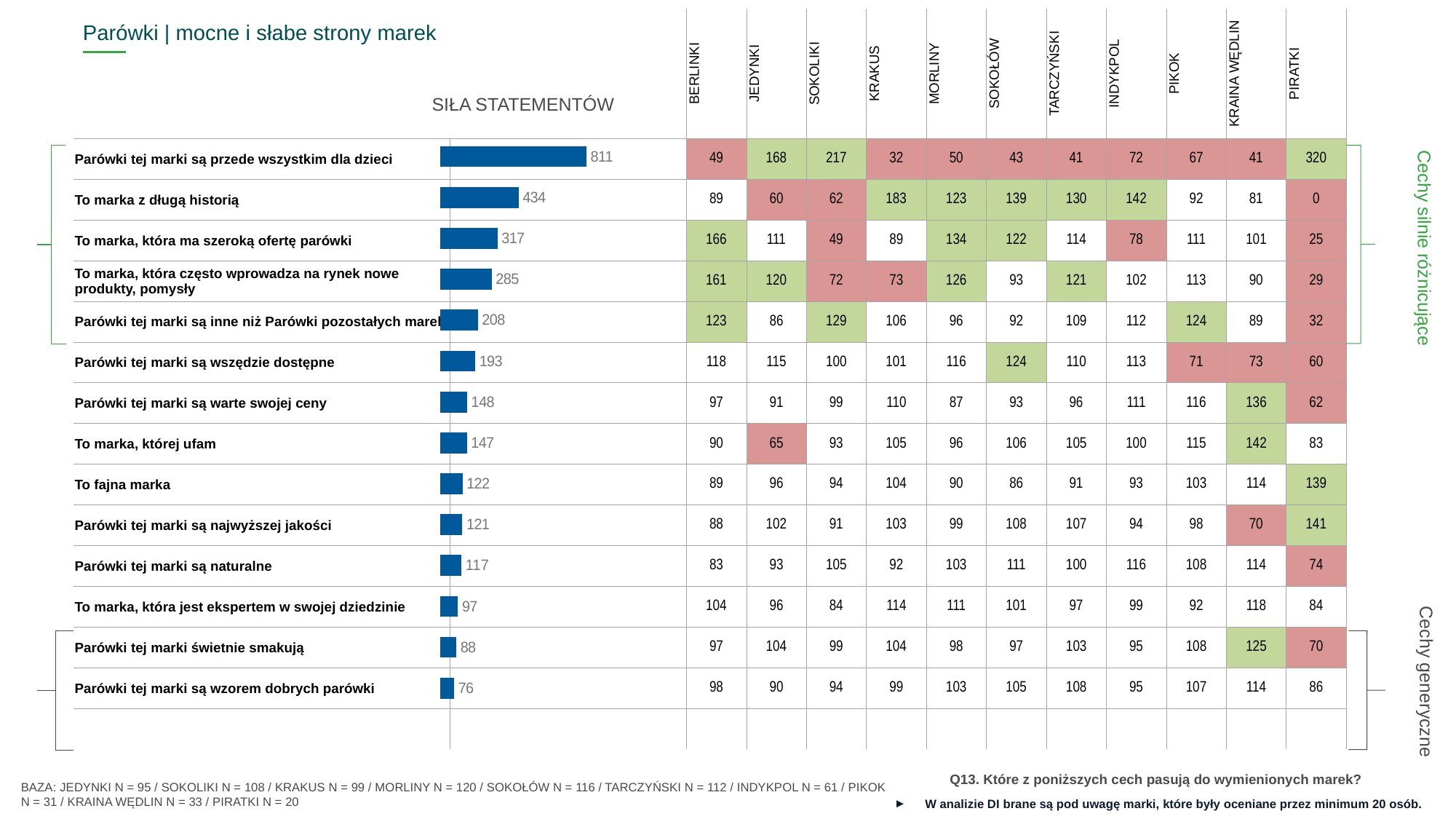

| ^TABDI^ | x | BERLINKI | JEDYNKI | SOKOLIKI | KRAKUS | MORLINY | SOKOŁÓW | TARCZYŃSKI | INDYKPOL | PIKOK | KRAINA WĘDLIN | PIRATKI |
| --- | --- | --- | --- | --- | --- | --- | --- | --- | --- | --- | --- | --- |
| Parówki tej marki są przede wszystkim dla dzieci |  | 49 | 168 | 217 | 32 | 50 | 43 | 41 | 72 | 67 | 41 | 320 |
| To marka z długą historią |  | 89 | 60 | 62 | 183 | 123 | 139 | 130 | 142 | 92 | 81 | 0 |
| To marka, która ma szeroką ofertę parówki |  | 166 | 111 | 49 | 89 | 134 | 122 | 114 | 78 | 111 | 101 | 25 |
| To marka, która często wprowadza na rynek nowe produkty, pomysły |  | 161 | 120 | 72 | 73 | 126 | 93 | 121 | 102 | 113 | 90 | 29 |
| Parówki tej marki są inne niż Parówki pozostałych marek |  | 123 | 86 | 129 | 106 | 96 | 92 | 109 | 112 | 124 | 89 | 32 |
| Parówki tej marki są wszędzie dostępne |  | 118 | 115 | 100 | 101 | 116 | 124 | 110 | 113 | 71 | 73 | 60 |
| Parówki tej marki są warte swojej ceny |  | 97 | 91 | 99 | 110 | 87 | 93 | 96 | 111 | 116 | 136 | 62 |
| To marka, której ufam |  | 90 | 65 | 93 | 105 | 96 | 106 | 105 | 100 | 115 | 142 | 83 |
| To fajna marka |  | 89 | 96 | 94 | 104 | 90 | 86 | 91 | 93 | 103 | 114 | 139 |
| Parówki tej marki są najwyższej jakości |  | 88 | 102 | 91 | 103 | 99 | 108 | 107 | 94 | 98 | 70 | 141 |
| Parówki tej marki są naturalne |  | 83 | 93 | 105 | 92 | 103 | 111 | 100 | 116 | 108 | 114 | 74 |
| To marka, która jest ekspertem w swojej dziedzinie |  | 104 | 96 | 84 | 114 | 111 | 101 | 97 | 99 | 92 | 118 | 84 |
| Parówki tej marki świetnie smakują |  | 97 | 104 | 99 | 104 | 98 | 97 | 103 | 95 | 108 | 125 | 70 |
| Parówki tej marki są wzorem dobrych parówki |  | 98 | 90 | 94 | 99 | 103 | 105 | 108 | 95 | 107 | 114 | 86 |
|  |  |  |  |  |  |  |  |  |  |  |  |  |

Parówki | mocne i słabe strony marek
SIŁA STATEMENTÓW

### Chart

| Category | Seria 1 |
|---|---|
|  | 811.0 |
|  | 434.0 |
|  | 317.0 |
|  | 285.0 |
|  | 208.0 |
|  | 193.0 |
|  | 148.0 |
|  | 147.0 |
|  | 122.0 |
|  | 121.0 |
|  | 117.0 |
|  | 97.0 |
|  | 88.0 |
|  | 76.0 |
|  | None |

Cechy silnie różnicujące

Cechy generyczne
Q13. Które z poniższych cech pasują do wymienionych marek?

BAZA: JEDYNKI N = 95 / SOKOLIKI N = 108 / KRAKUS N = 99 / MORLINY N = 120 / SOKOŁÓW N = 116 / TARCZYŃSKI N = 112 / INDYKPOL N = 61 / PIKOK N = 31 / KRAINA WĘDLIN N = 33 / PIRATKI N = 20
W analizie DI brane są pod uwagę marki, które były oceniane przez minimum 20 osób.